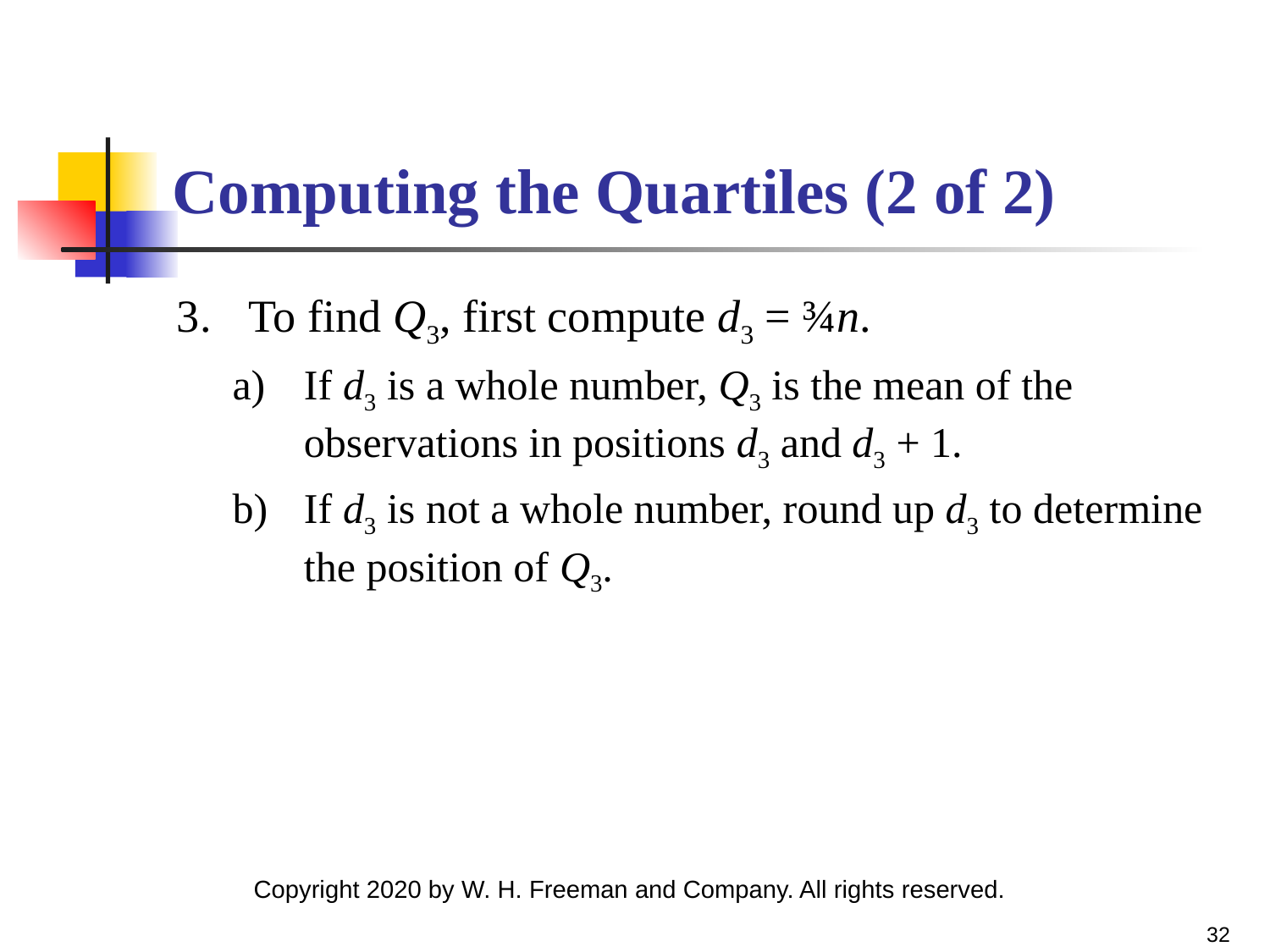

# Computing the Quartiles (2 of 2)
To find Q3, first compute d3 = ¾n.
If d3 is a whole number, Q3 is the mean of the observations in positions d3 and d3 + 1.
If d3 is not a whole number, round up d3 to determine the position of Q3.